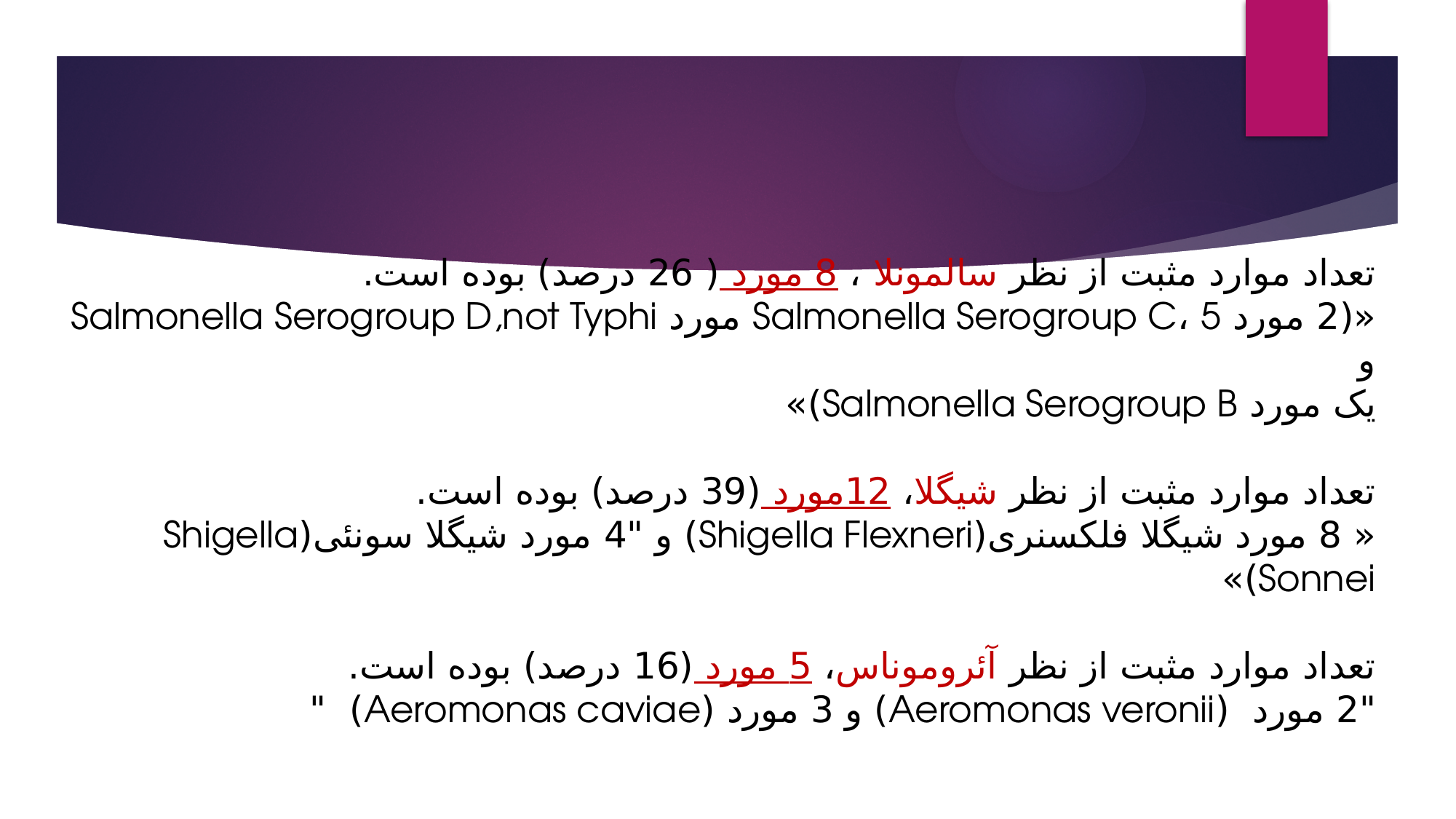

# تعداد موارد مثبت از نظر سالمونلا ، 8 مورد ( 26 درصد) بوده است. «(2 مورد Salmonella Serogroup C، 5 مورد Salmonella Serogroup D,not Typhi و یک مورد Salmonella Serogroup B)»   تعداد موارد مثبت از نظر شیگلا، 12مورد (39 درصد) بوده است. « 8 مورد شیگلا فلکسنری(Shigella Flexneri) و "4 مورد شیگلا سونئی(Shigella Sonnei)»   تعداد موارد مثبت از نظر آئروموناس، 5 مورد (16 درصد) بوده است. "2 مورد  (Aeromonas veronii) و 3 مورد (Aeromonas caviae)  "